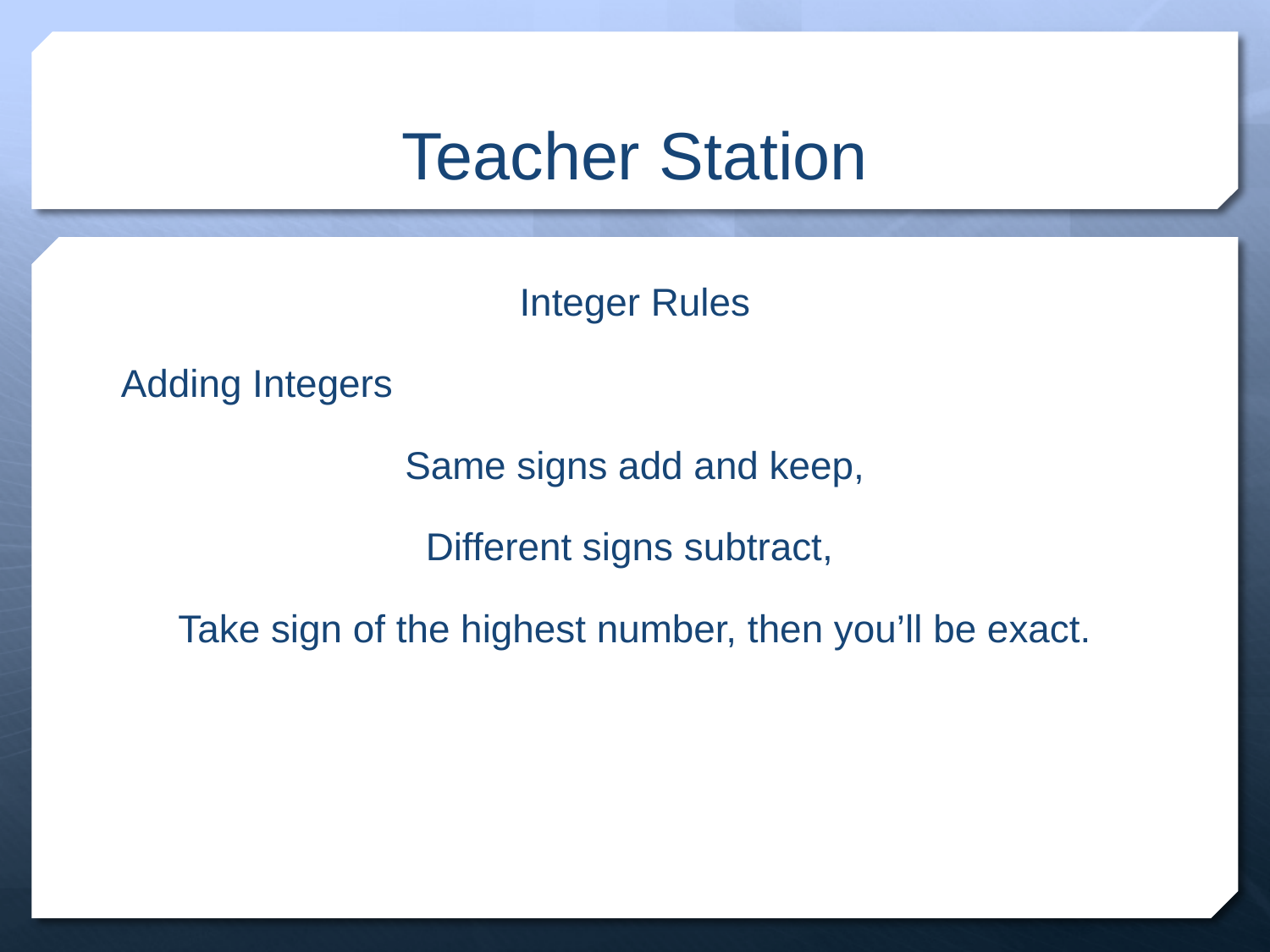

# Teacher Station
Integer Rules
Adding Integers
Same signs add and keep,
Different signs subtract,
Take sign of the highest number, then you’ll be exact.